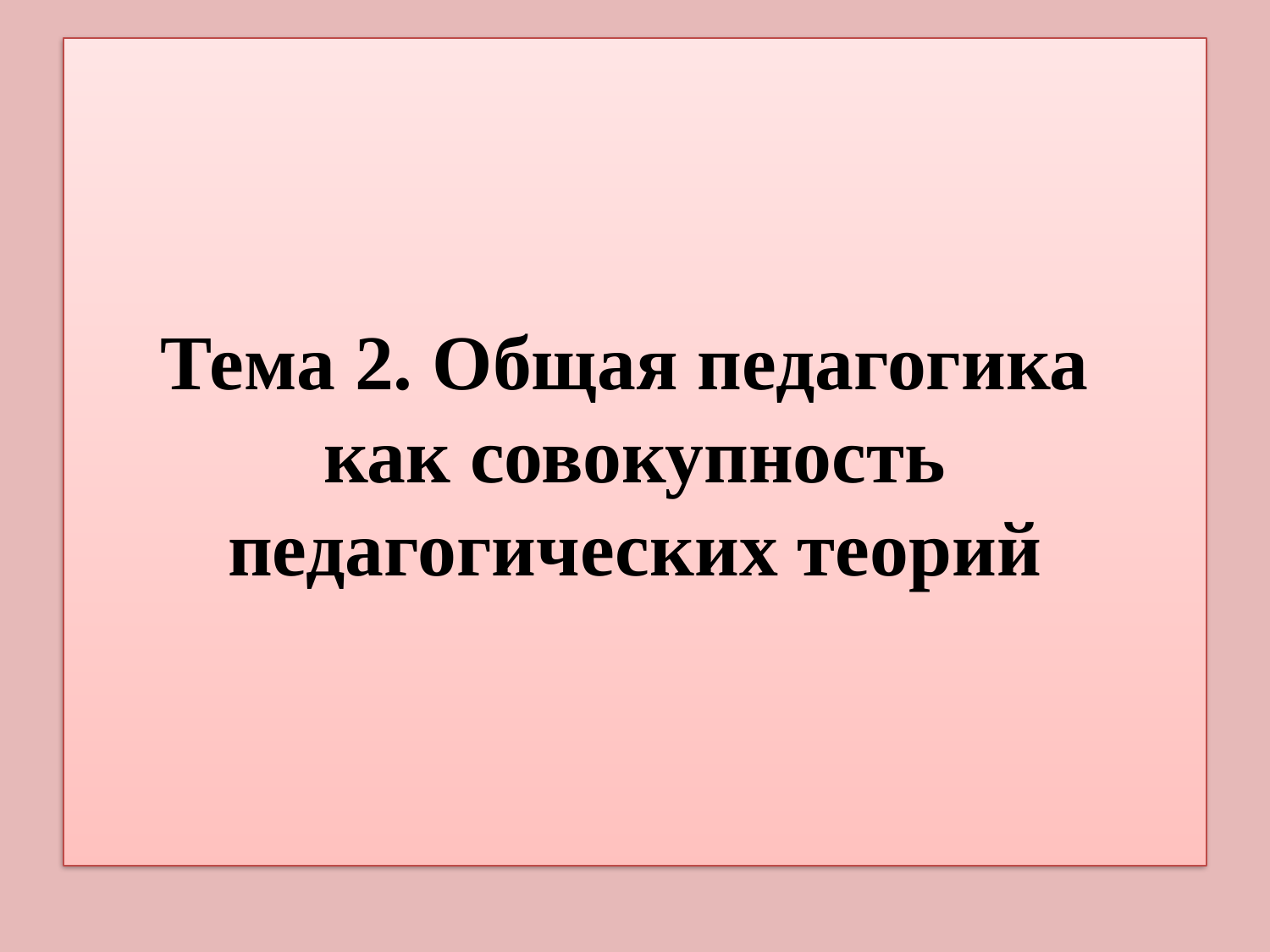

# Тема 2. Общая педагогика как совокупность педагогических теорий